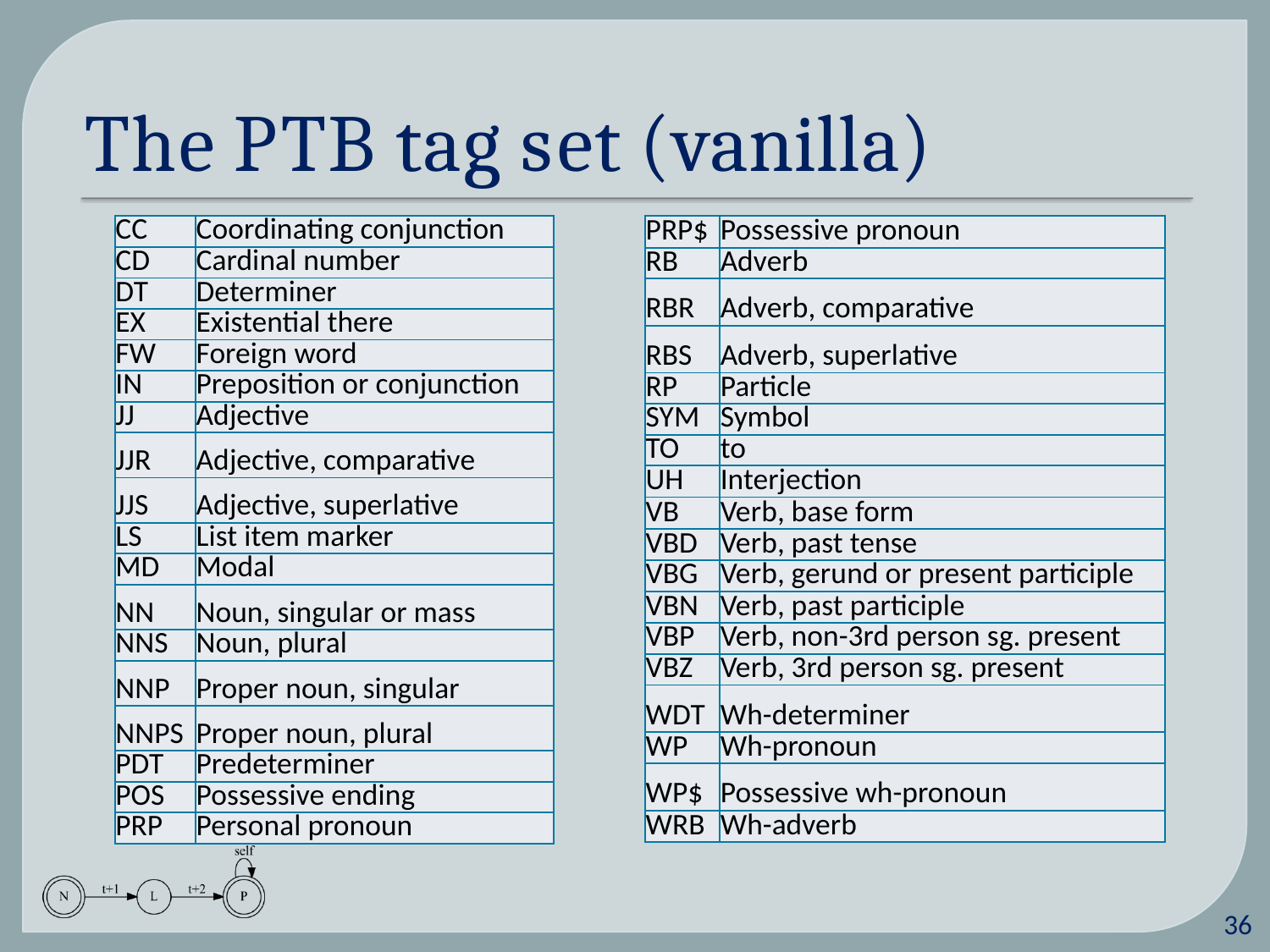

# The PTB tag set (vanilla)
| CC | Coordinating conjunction |
| --- | --- |
| CD | Cardinal number |
| DT | Determiner |
| EX | Existential there |
| FW | Foreign word |
| IN | Preposition or conjunction |
| JJ | Adjective |
| JJR | Adjective, comparative |
| JJS | Adjective, superlative |
| LS | List item marker |
| MD | Modal |
| NN | Noun, singular or mass |
| NNS | Noun, plural |
| NNP | Proper noun, singular |
| NNPS | Proper noun, plural |
| PDT | Predeterminer |
| POS | Possessive ending |
| PRP | Personal pronoun |
| PRP$ | Possessive pronoun |
| --- | --- |
| RB | Adverb |
| RBR | Adverb, comparative |
| RBS | Adverb, superlative |
| RP | Particle |
| SYM | Symbol |
| TO | to |
| UH | Interjection |
| VB | Verb, base form |
| VBD | Verb, past tense |
| VBG | Verb, gerund or present participle |
| VBN | Verb, past participle |
| VBP | Verb, non-3rd person sg. present |
| VBZ | Verb, 3rd person sg. present |
| WDT | Wh-determiner |
| WP | Wh-pronoun |
| WP$ | Possessive wh-pronoun |
| WRB | Wh-adverb |
36